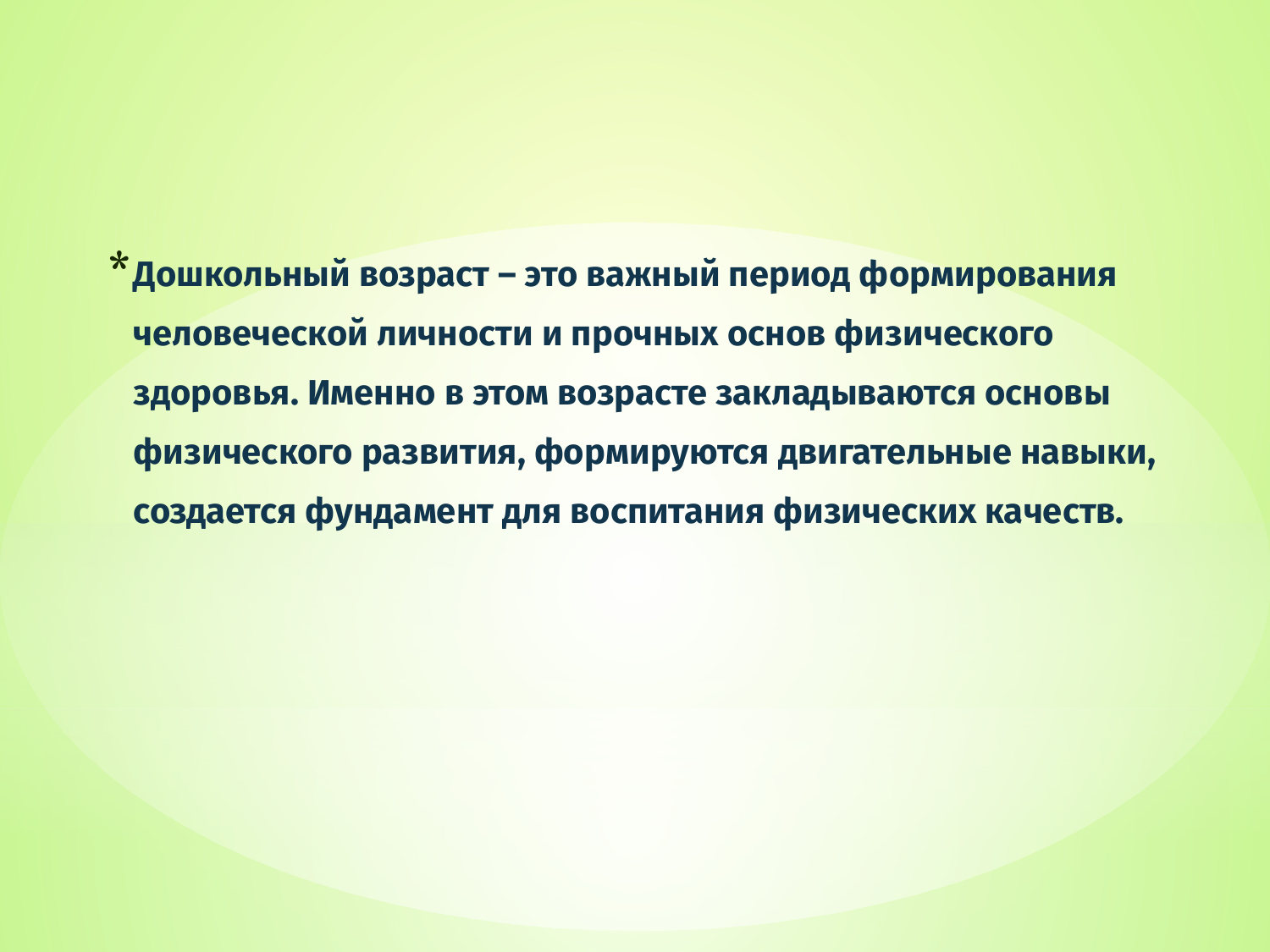

Дошкольный возраст – это важный период формирования человеческой личности и прочных основ физического здоровья. Именно в этом возрасте закладываются основы физического развития, формируются двигательные навыки, создается фундамент для воспитания физических качеств.